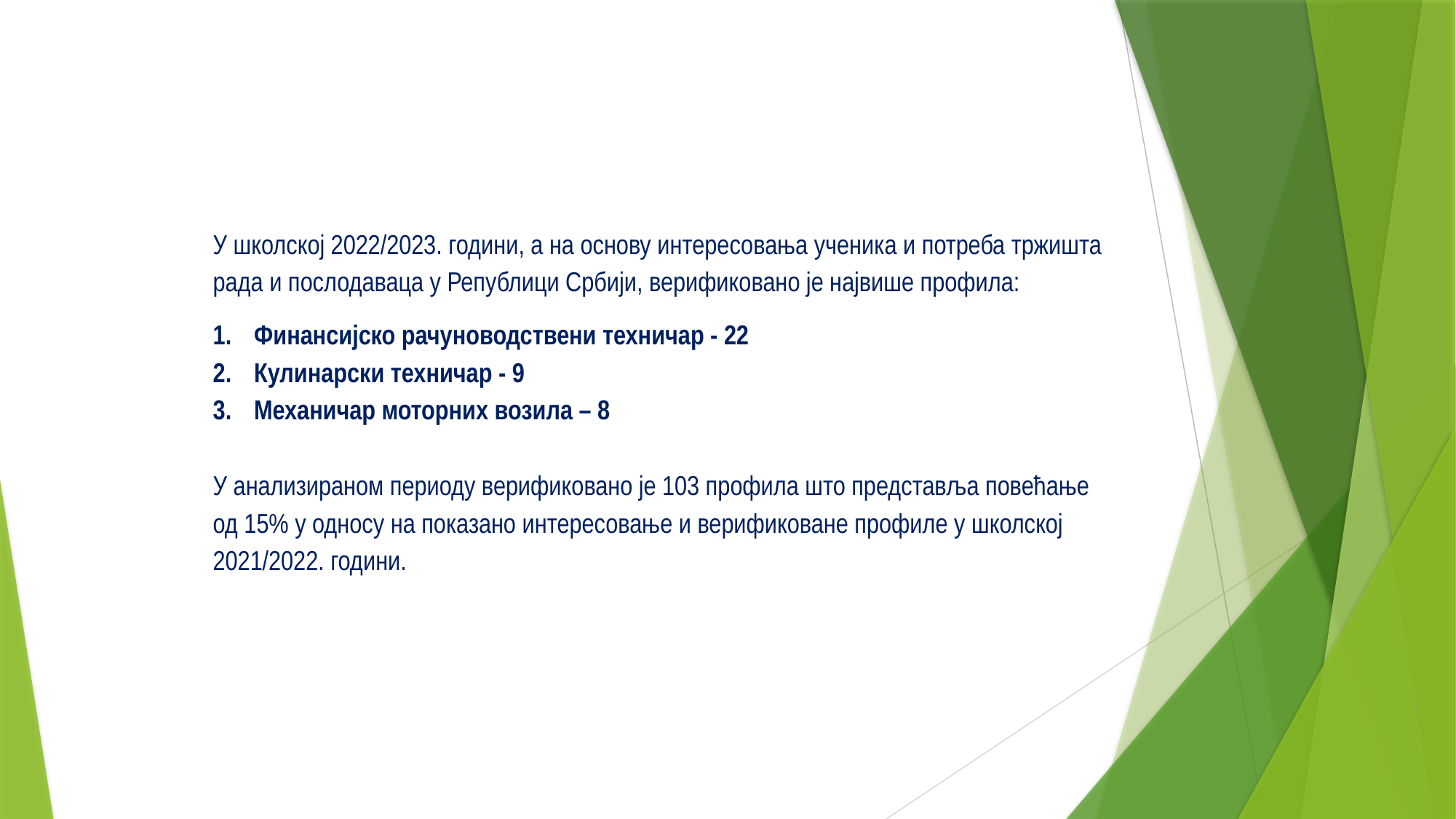

У школској 2022/2023. години, а на основу интересовања ученика и потреба тржишта рада и послодаваца у Републици Србији, верификовано је највише профила:
Финансијско рачуноводствени техничар - 22
Кулинарски техничар - 9
Механичар моторних возила – 8

У анализираном периоду верификовано је 103 профила што представља повећање од 15% у односу на показано интересовање и верификоване профиле у школској 2021/2022. години.